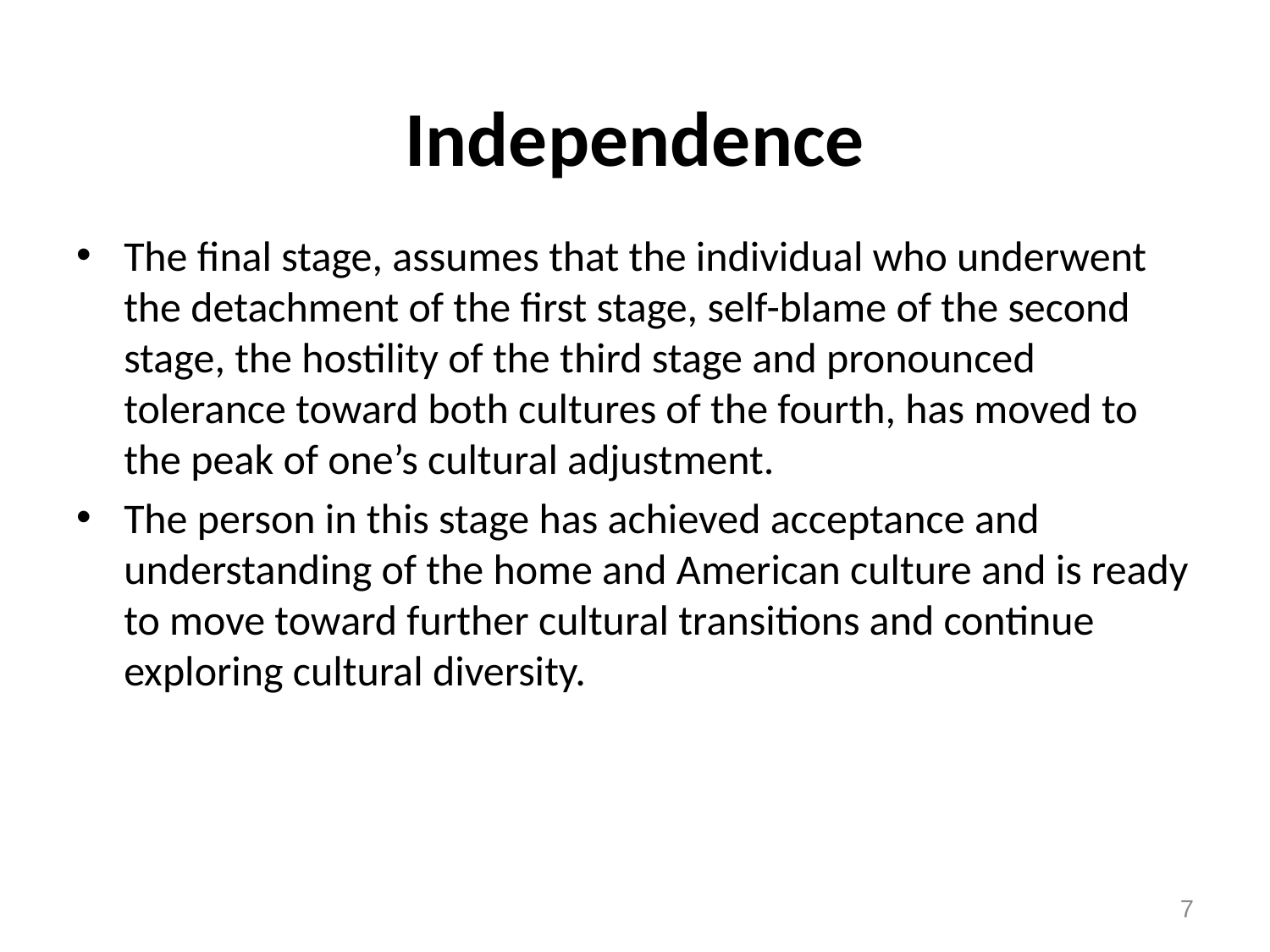

# Independence
The final stage, assumes that the individual who underwent the detachment of the first stage, self-blame of the second stage, the hostility of the third stage and pronounced tolerance toward both cultures of the fourth, has moved to the peak of one’s cultural adjustment.
The person in this stage has achieved acceptance and understanding of the home and American culture and is ready to move toward further cultural transitions and continue exploring cultural diversity.
7